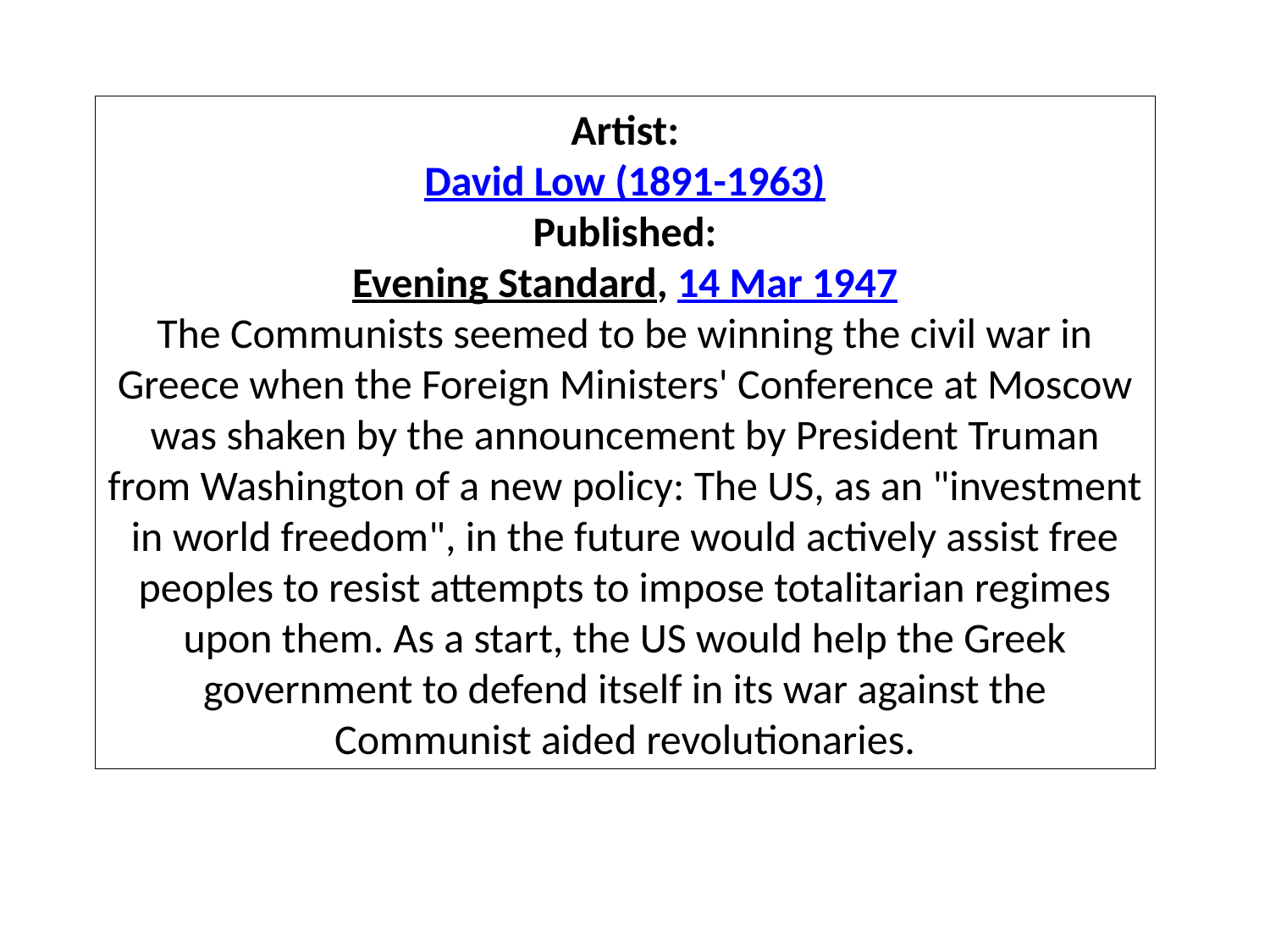

Artist:
David Low (1891-1963)
Published:
Evening Standard, 14 Mar 1947
The Communists seemed to be winning the civil war in Greece when the Foreign Ministers' Conference at Moscow was shaken by the announcement by President Truman from Washington of a new policy: The US, as an "investment in world freedom", in the future would actively assist free peoples to resist attempts to impose totalitarian regimes upon them. As a start, the US would help the Greek government to defend itself in its war against the Communist aided revolutionaries.